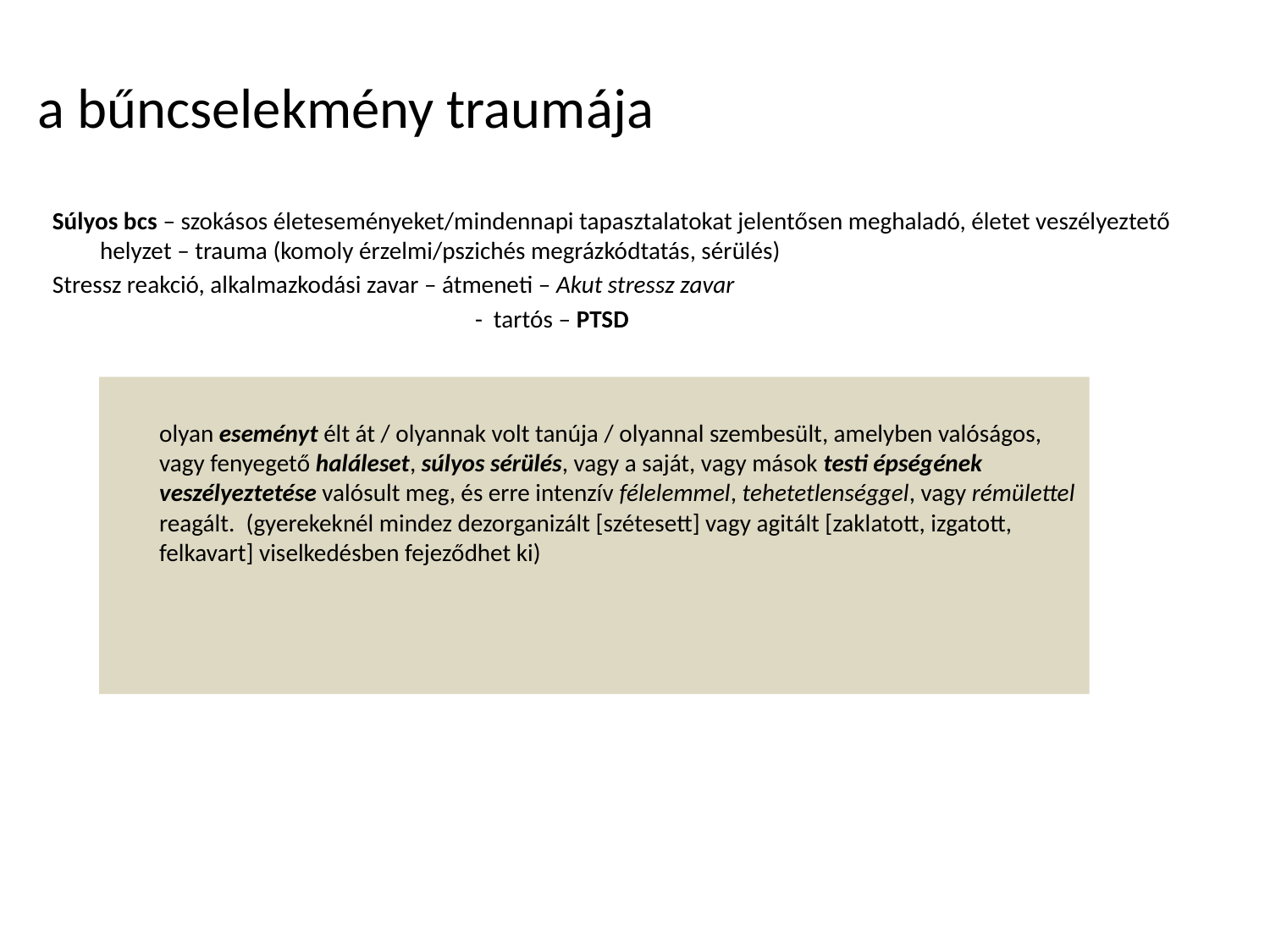

# a bűncselekmény traumája
Súlyos bcs – szokásos életeseményeket/mindennapi tapasztalatokat jelentősen meghaladó, életet veszélyeztető helyzet – trauma (komoly érzelmi/pszichés megrázkódtatás, sérülés)
Stressz reakció, alkalmazkodási zavar – átmeneti – Akut stressz zavar
			                      -  tartós – PTSD

	olyan eseményt élt át / olyannak volt tanúja / olyannal szembesült, amelyben valóságos, vagy fenyegető haláleset, súlyos sérülés, vagy a saját, vagy mások testi épségének veszélyeztetése valósult meg, és erre intenzív félelemmel, tehetetlenséggel, vagy rémülettel reagált.  (gyerekeknél mindez dezorganizált [szétesett] vagy agitált [zaklatott, izgatott, felkavart] viselkedésben fejeződhet ki)